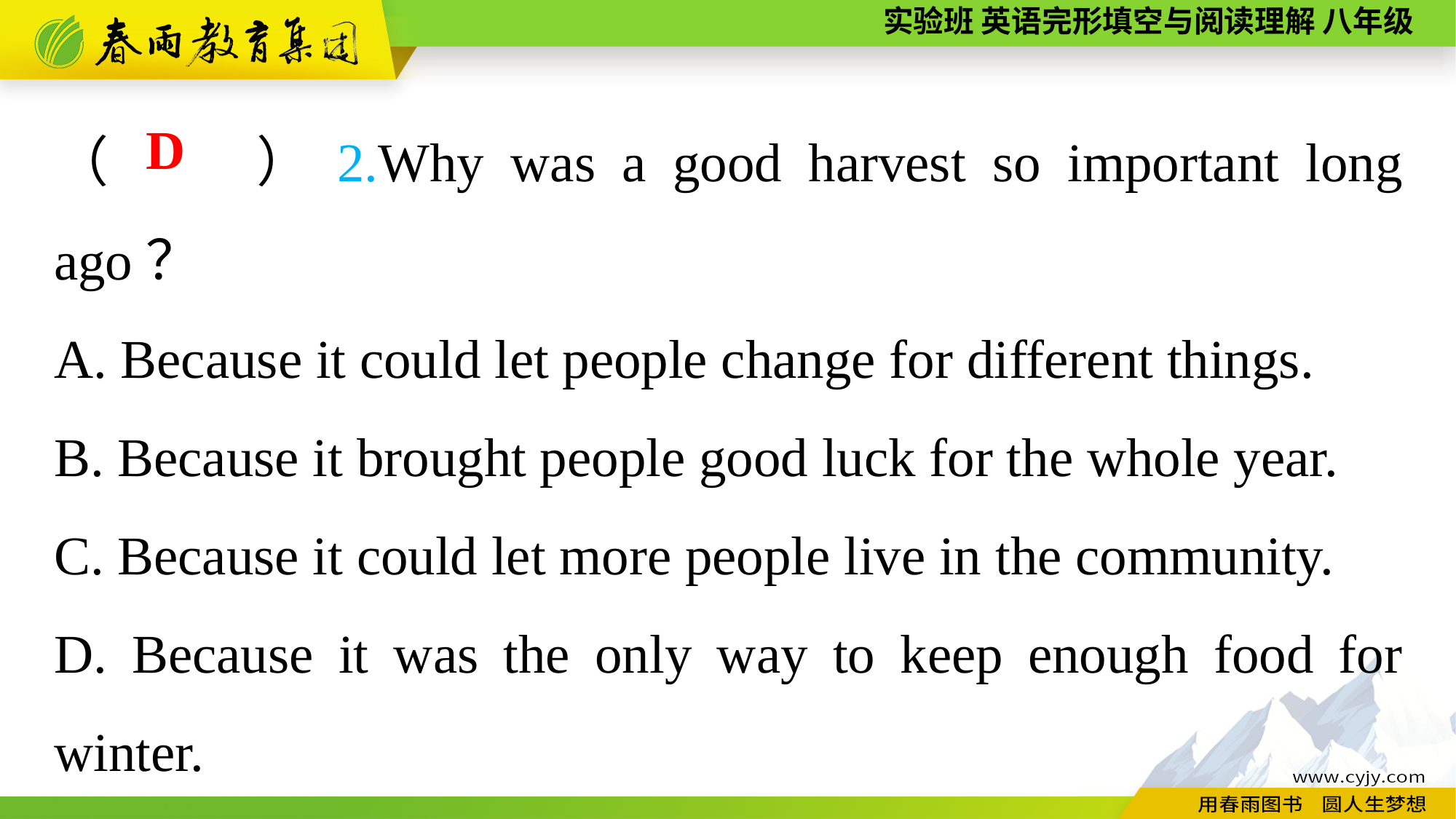

（　　）2.Why was a good harvest so important long ago？
A. Because it could let people change for different things.
B. Because it brought people good luck for the whole year.
C. Because it could let more people live in the community.
D. Because it was the only way to keep enough food for winter.
D